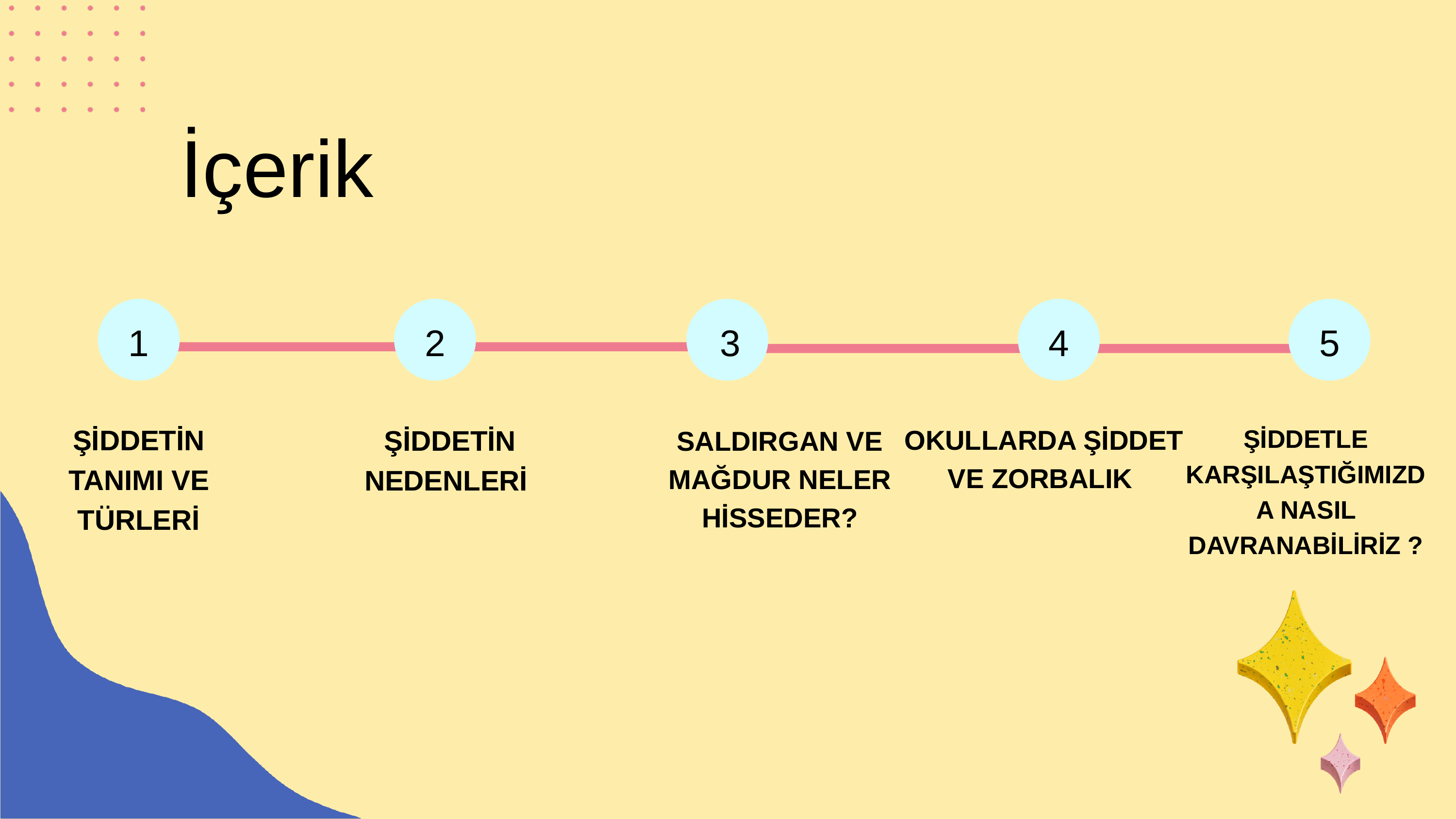

İçerik

1
2
3
4
5

ŞİDDETİN TANIMI VE TÜRLERİ
ŞİDDETİN NEDENLERİ
OKULLARDA ŞİDDET VE ZORBALIK
ŞİDDETLE KARŞILAŞTIĞIMIZDA NASIL DAVRANABİLİRİZ ?
SALDIRGAN VE MAĞDUR NELER HİSSEDER?